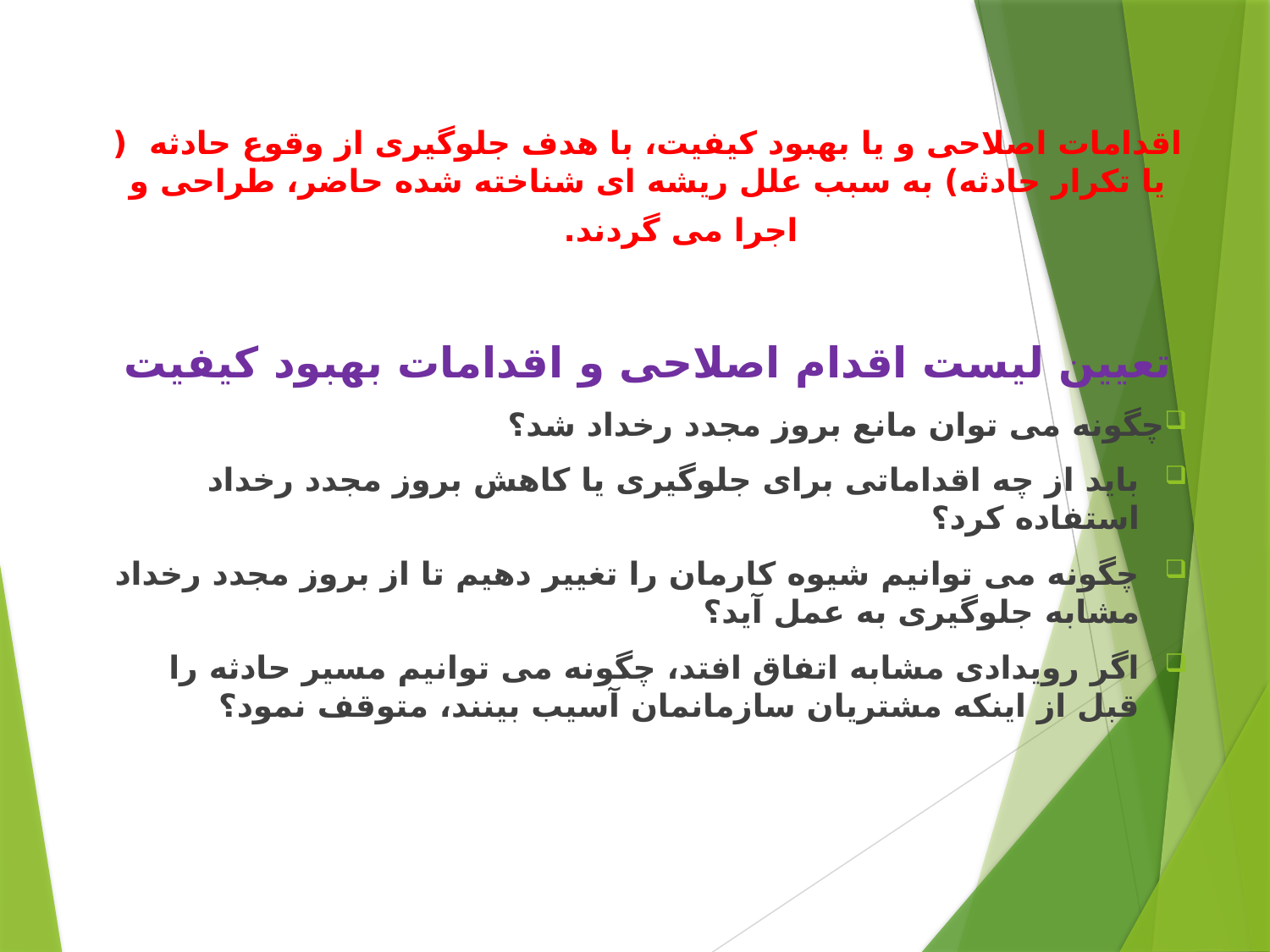

اقدامات اصلاحی و یا بهبود کیفیت، با هدف جلوگیری از وقوع حادثه  ( یا تکرار حادثه) به سبب علل ریشه ای شناخته شده حاضر، طراحی و اجرا می گردند.

تعیین لیست اقدام اصلاحی و اقدامات بهبود کیفیت
چگونه می توان مانع بروز مجدد رخداد شد؟
باید از چه اقداماتی برای جلوگیری یا کاهش بروز مجدد رخداد استفاده کرد؟
چگونه می توانیم شیوه کارمان را تغییر دهیم تا از بروز مجدد رخداد مشابه جلوگیری به عمل آید؟
اگر رویدادی مشابه اتفاق افتد، چگونه می توانیم مسیر حادثه را قبل از اینکه مشتریان سازمانمان آسیب بینند، متوقف نمود؟